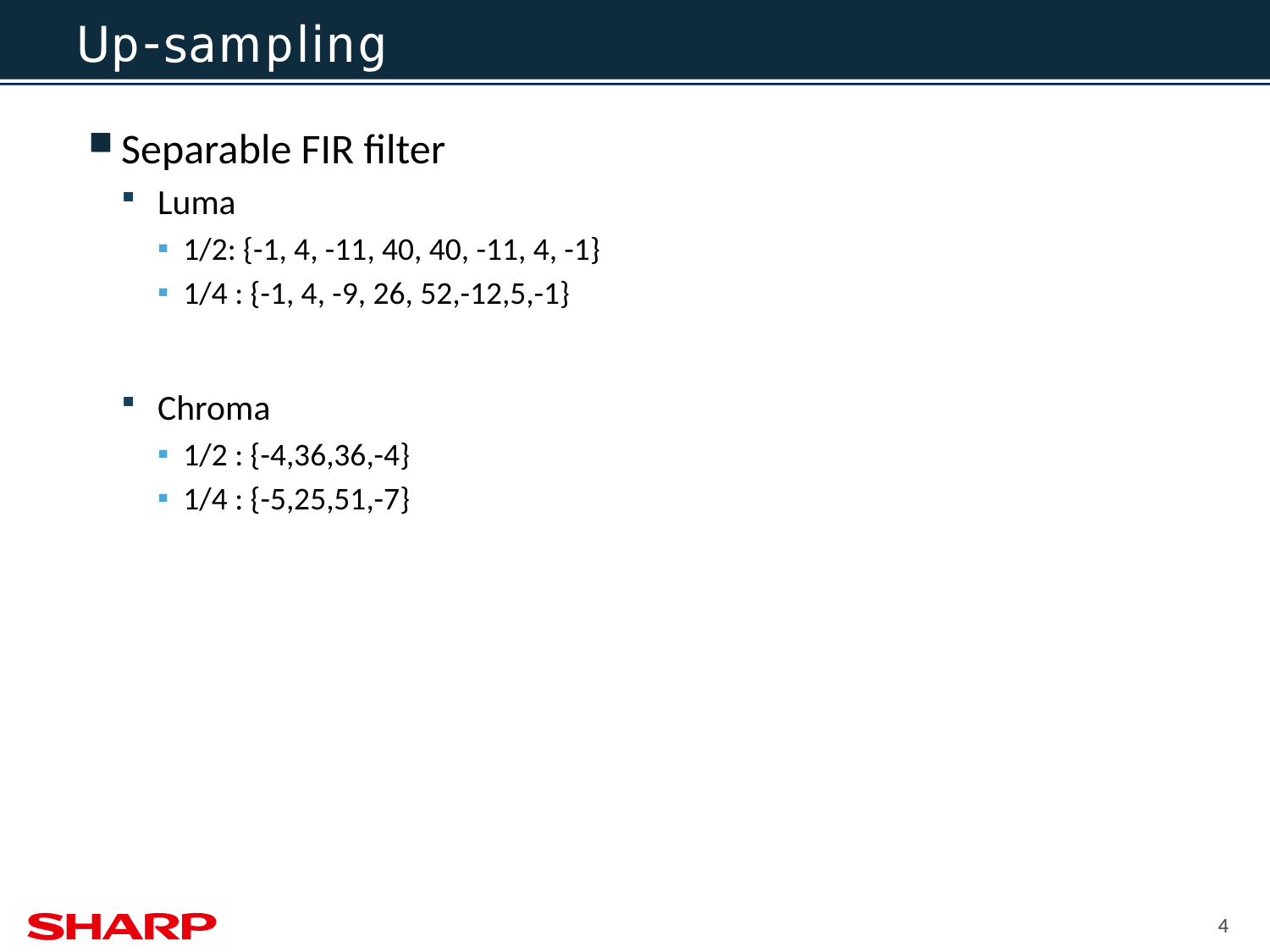

# Up-sampling
Separable FIR filter
Luma
1/2: {-1, 4, -11, 40, 40, -11, 4, -1}
1/4 : {-1, 4, -9, 26, 52,-12,5,-1}

Chroma
1/2 : {-4,36,36,-4}
1/4 : {-5,25,51,-7}

4